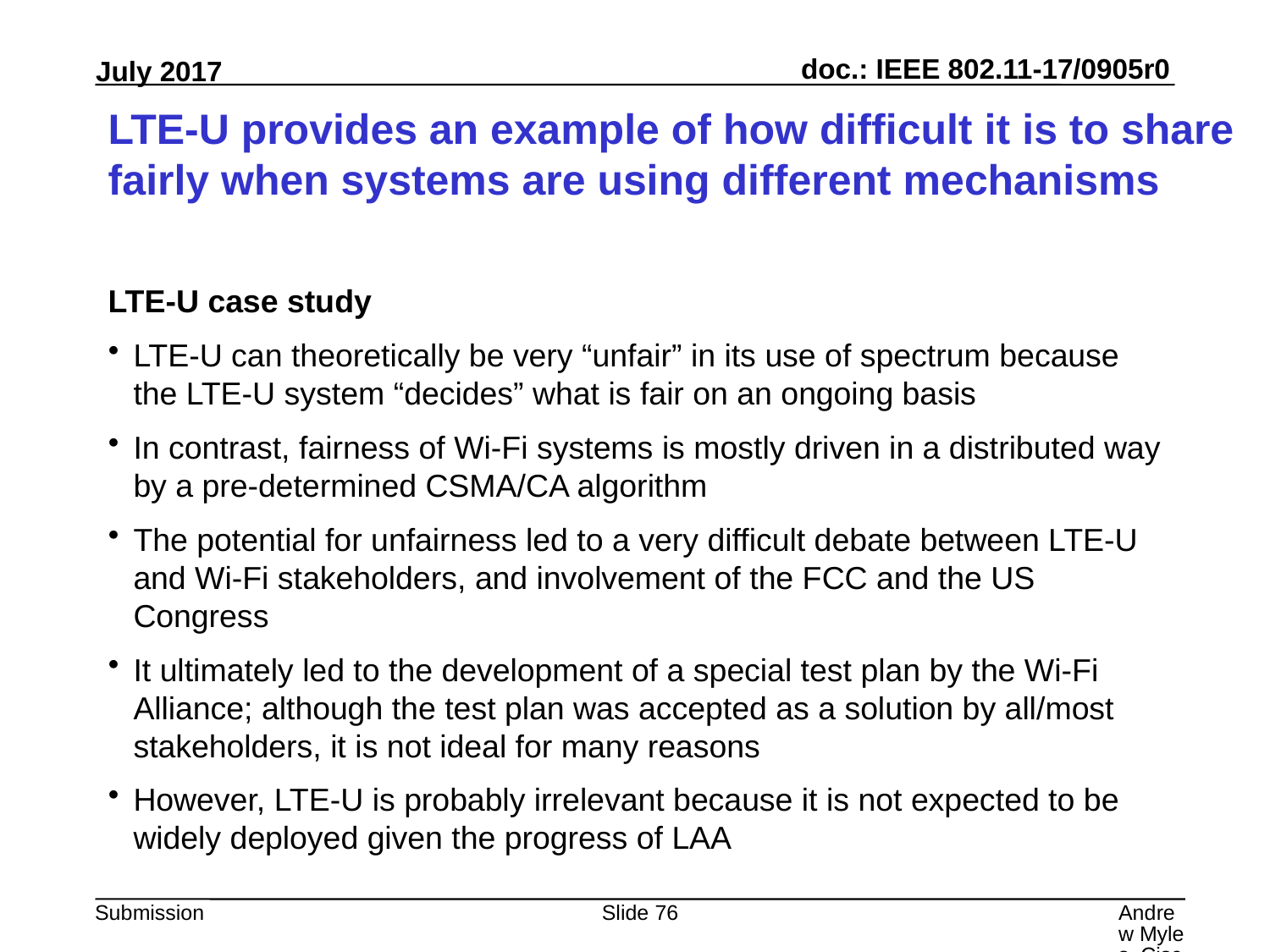

# LTE-U provides an example of how difficult it is to share fairly when systems are using different mechanisms
LTE-U case study
LTE-U can theoretically be very “unfair” in its use of spectrum because the LTE-U system “decides” what is fair on an ongoing basis
In contrast, fairness of Wi-Fi systems is mostly driven in a distributed way by a pre-determined CSMA/CA algorithm
The potential for unfairness led to a very difficult debate between LTE-U and Wi-Fi stakeholders, and involvement of the FCC and the US Congress
It ultimately led to the development of a special test plan by the Wi-Fi Alliance; although the test plan was accepted as a solution by all/most stakeholders, it is not ideal for many reasons
However, LTE-U is probably irrelevant because it is not expected to be widely deployed given the progress of LAA
Slide 76
Andrew Myles, Cisco